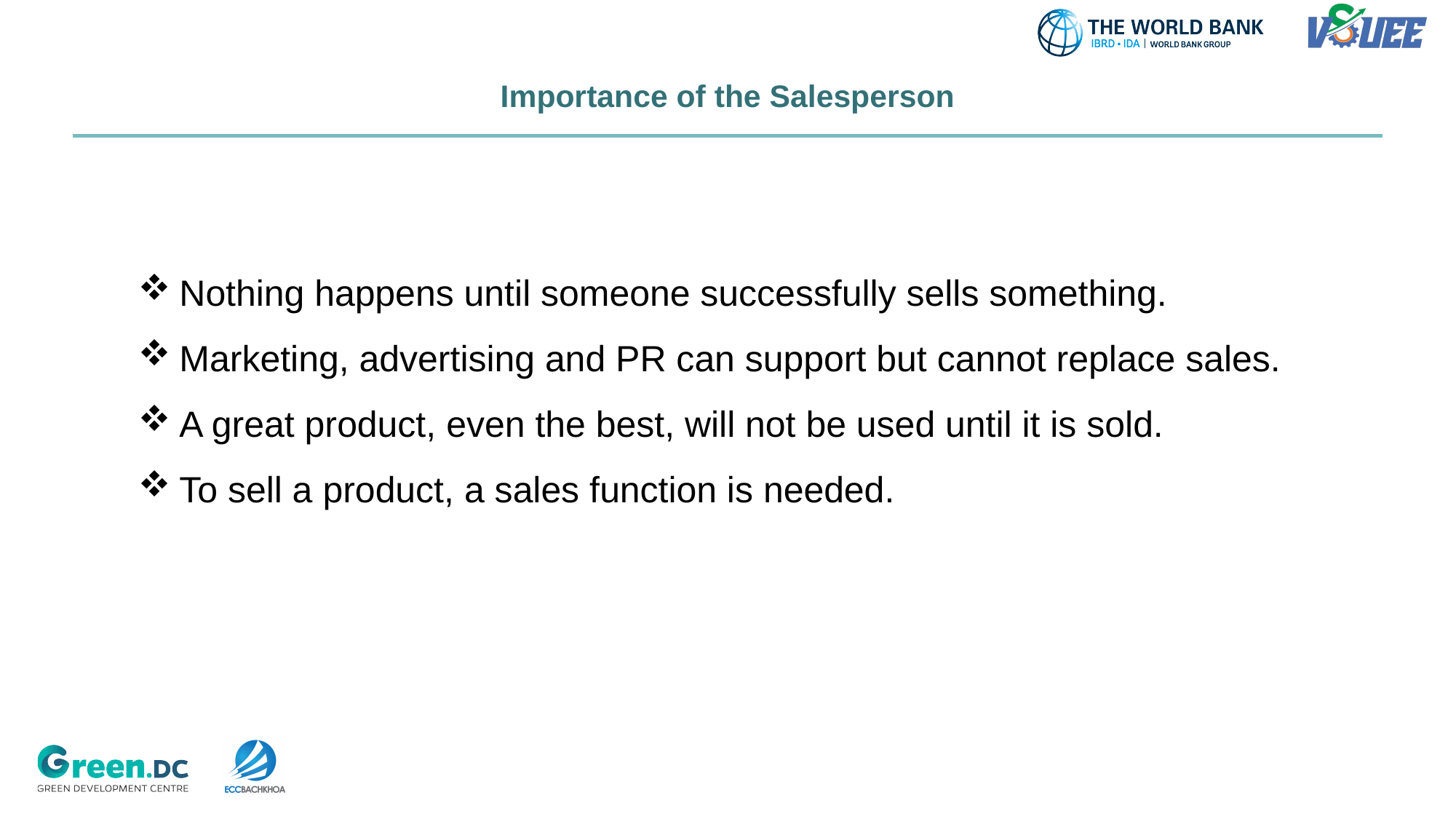

# Importance of the Salesperson
Nothing happens until someone successfully sells something.
Marketing, advertising and PR can support but cannot replace sales.
A great product, even the best, will not be used until it is sold.
To sell a product, a sales function is needed.